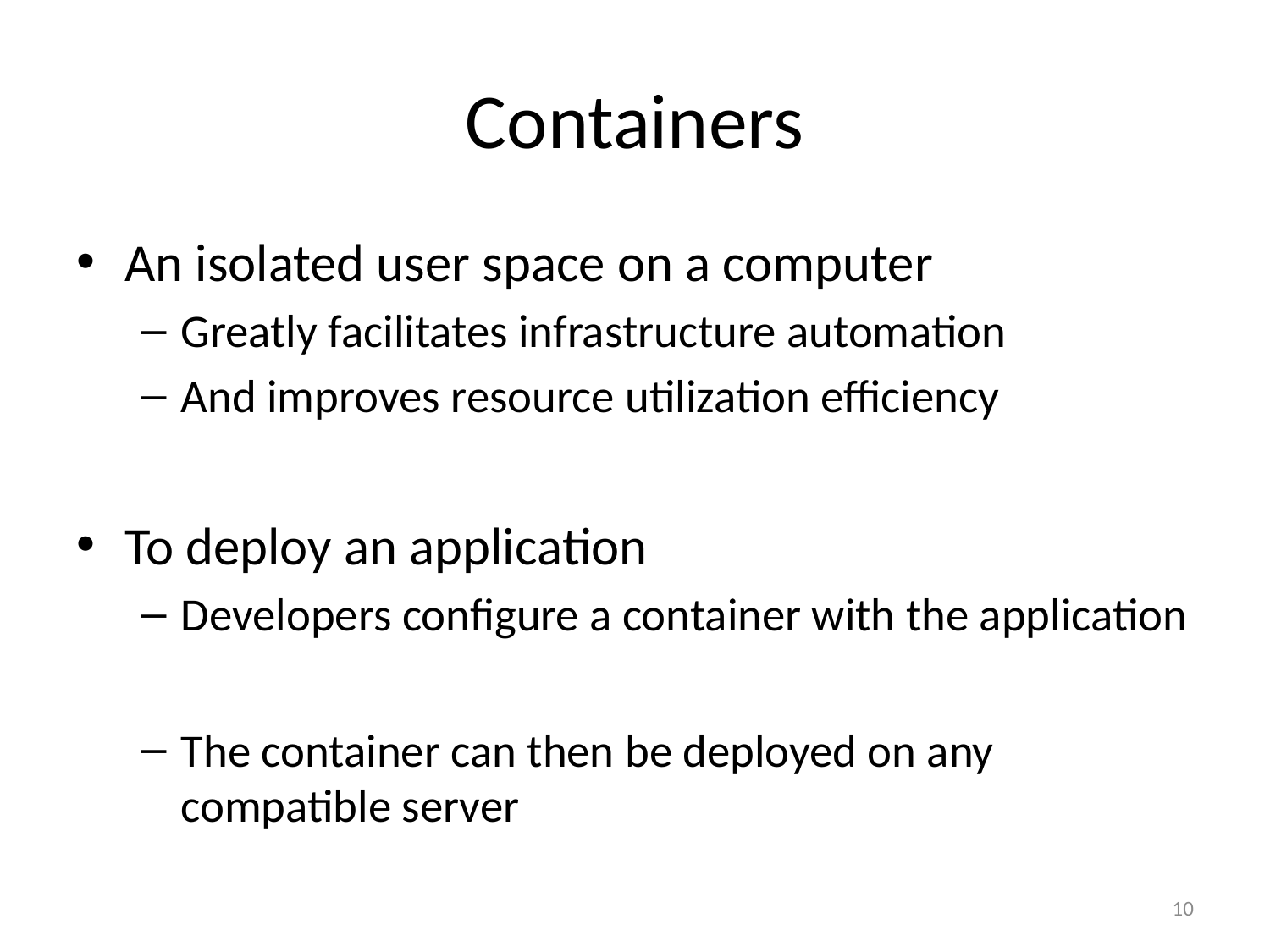

# Containers
An isolated user space on a computer
Greatly facilitates infrastructure automation
And improves resource utilization efficiency

To deploy an application
Developers configure a container with the application

The container can then be deployed on any compatible server
10